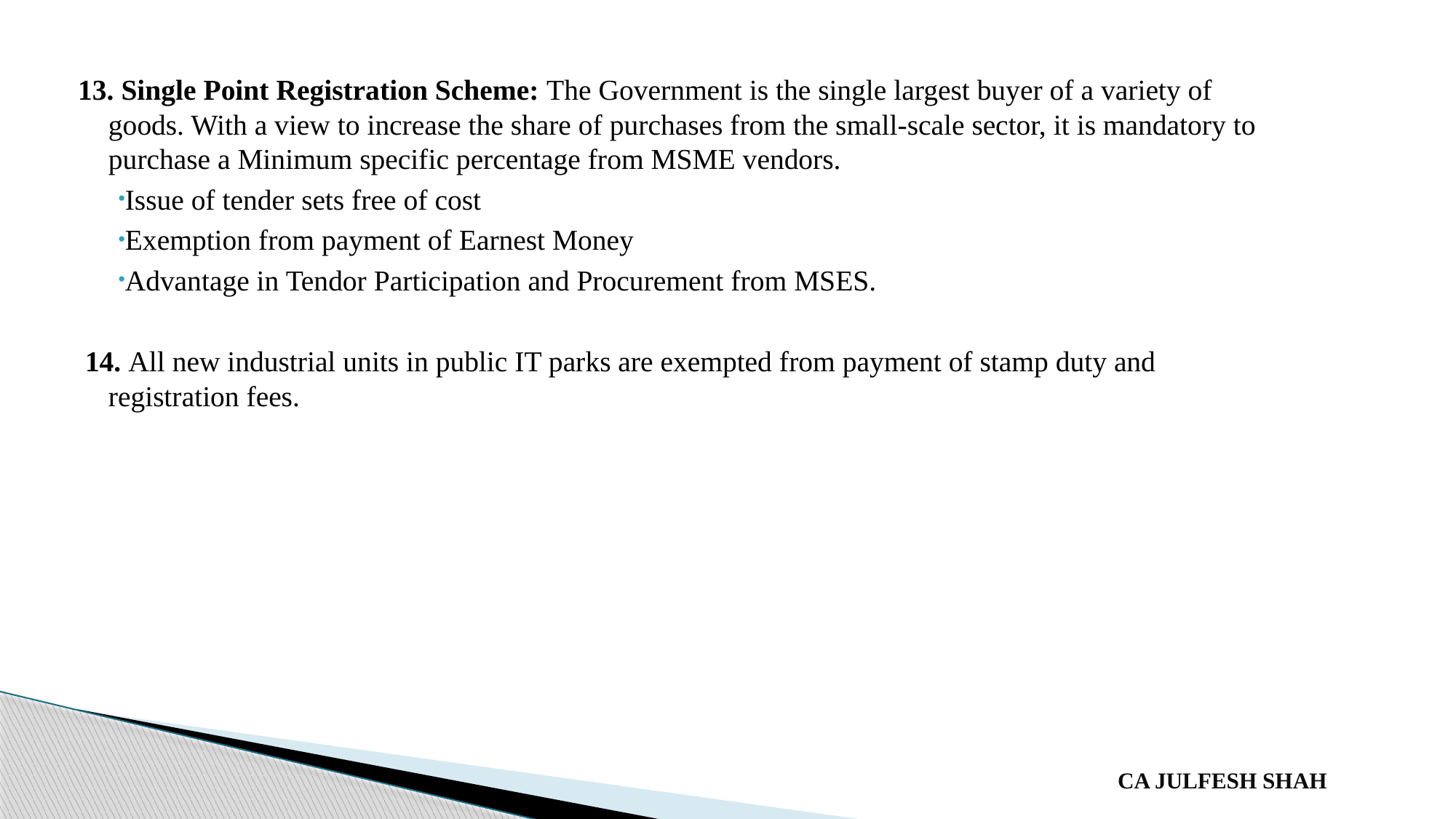

13. Single Point Registration Scheme: The Government is the single largest buyer of a variety of goods. With a view to increase the share of purchases from the small-scale sector, it is mandatory to purchase a Minimum specific percentage from MSME vendors.
Issue of tender sets free of cost
Exemption from payment of Earnest Money
Advantage in Tendor Participation and Procurement from MSES.

 14. All new industrial units in public IT parks are exempted from payment of stamp duty and registration fees.

CA JULFESH SHAH